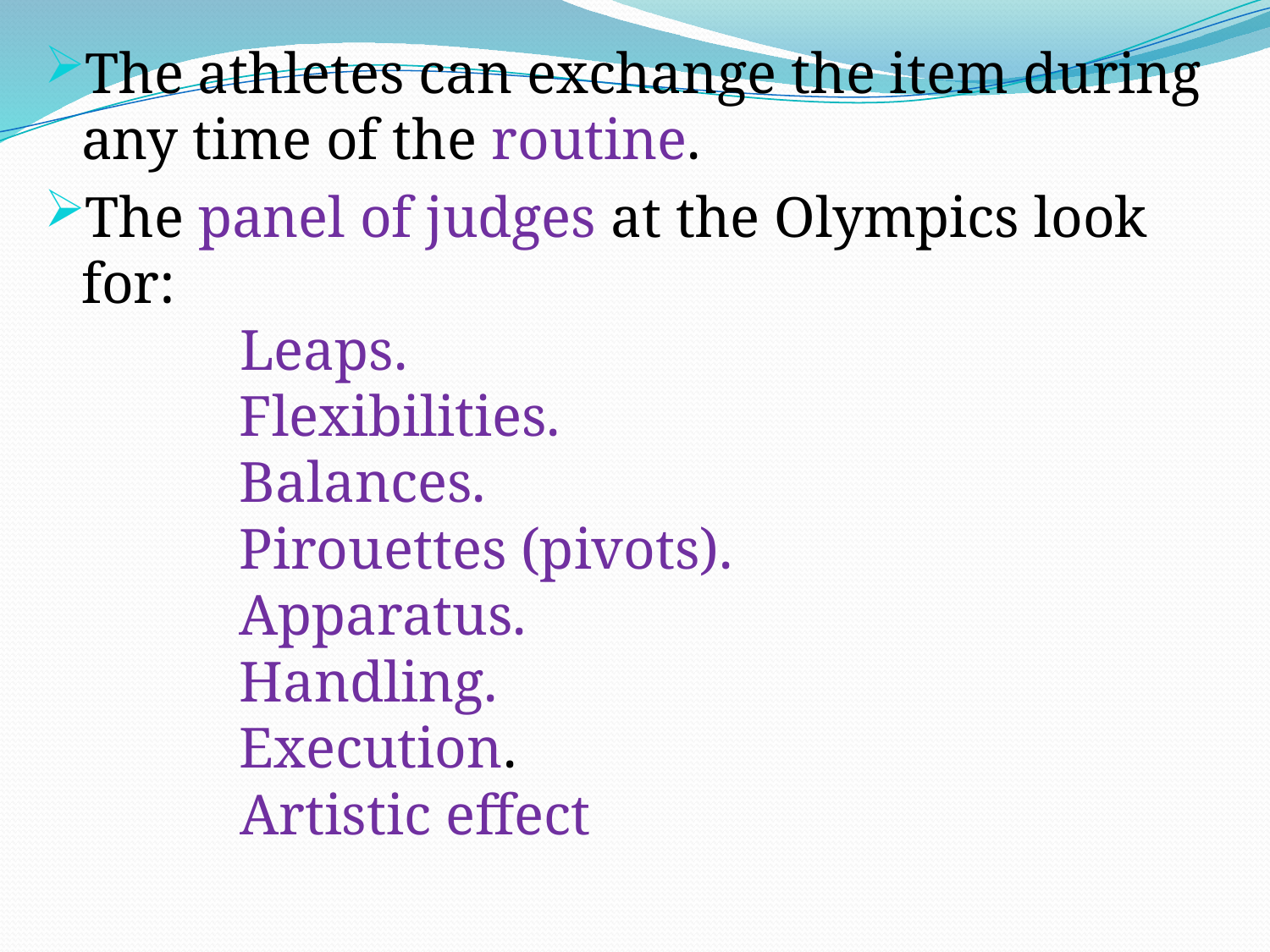

The athletes can exchange the item during any time of the routine.
The panel of judges at the Olympics look for:
           Leaps.
           Flexibilities.
           Balances.
           Pirouettes (pivots).
           Apparatus.
           Handling.
           Execution.
           Artistic effect